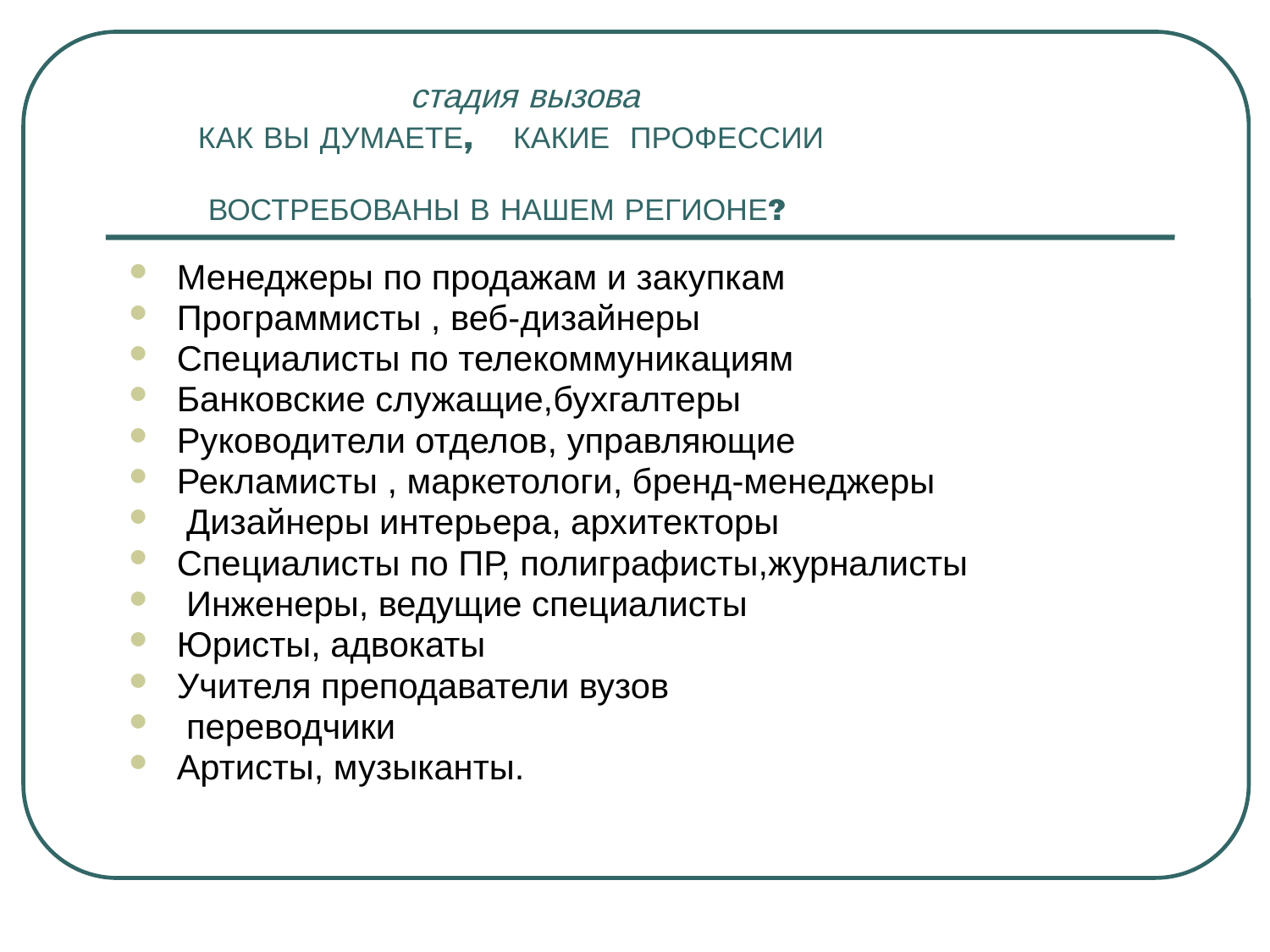

# стадия вызова КАК ВЫ ДУМАЕТЕ,    КАКИЕ  ПРОФЕССИИ ВОСТРЕБОВАНЫ В НАШЕМ РЕГИОНЕ?
Менеджеры по продажам и закупкам
Программисты , веб-дизайнеры
Специалисты по телекоммуникациям
Банковские служащие,бухгалтеры
Руководители отделов, управляющие
Рекламисты , маркетологи, бренд-менеджеры
 Дизайнеры интерьера, архитекторы
Специалисты по ПР, полиграфисты,журналисты
 Инженеры, ведущие специалисты
Юристы, адвокаты
Учителя преподаватели вузов
 переводчики
Артисты, музыканты.